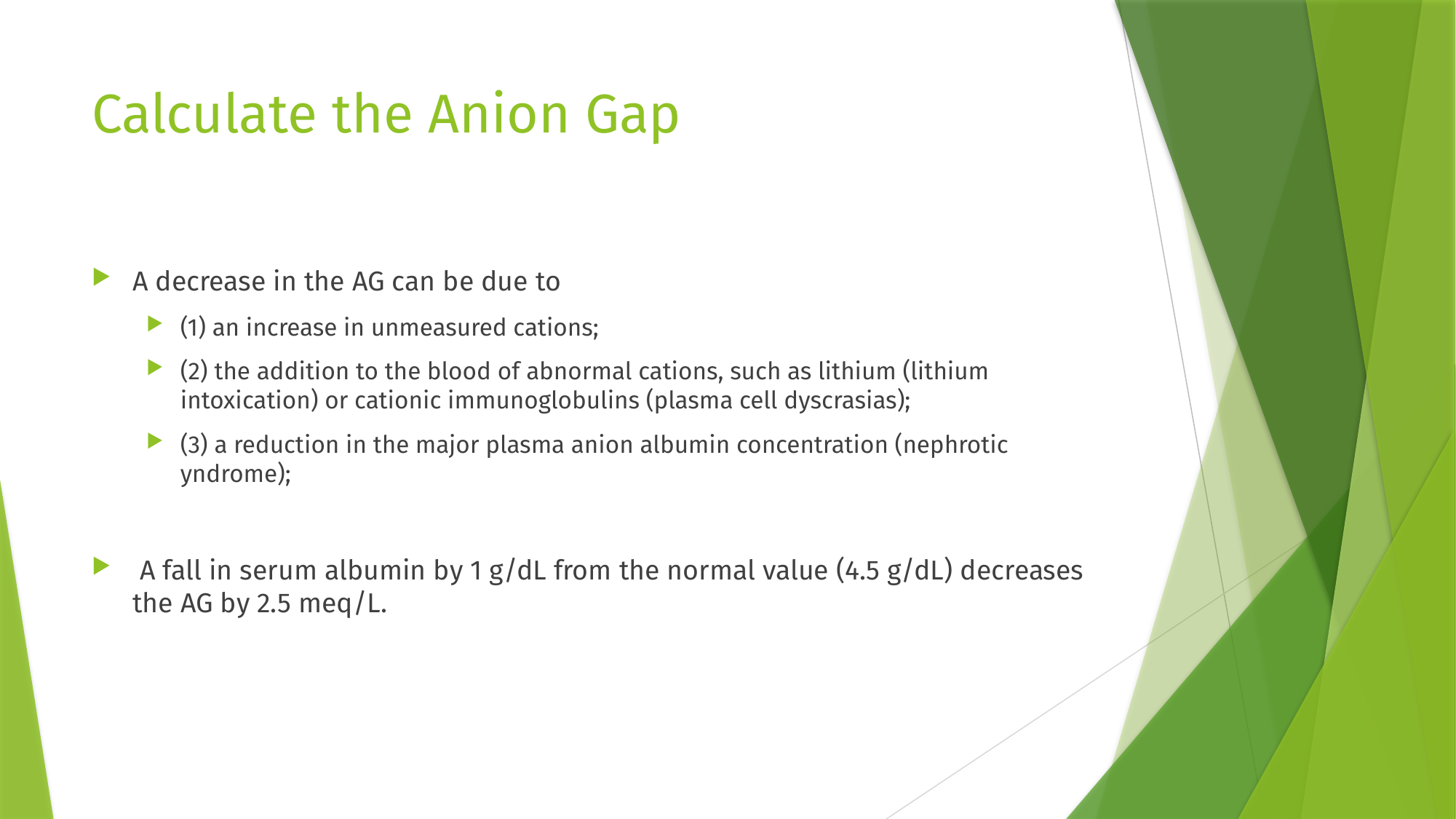

# Calculate the Anion Gap
A decrease in the AG can be due to
(1) an increase in unmeasured cations;
(2) the addition to the blood of abnormal cations, such as lithium (lithium intoxication) or cationic immunoglobulins (plasma cell dyscrasias);
(3) a reduction in the major plasma anion albumin concentration (nephrotic yndrome);

 A fall in serum albumin by 1 g/dL from the normal value (4.5 g/dL) decreases the AG by 2.5 meq/L.